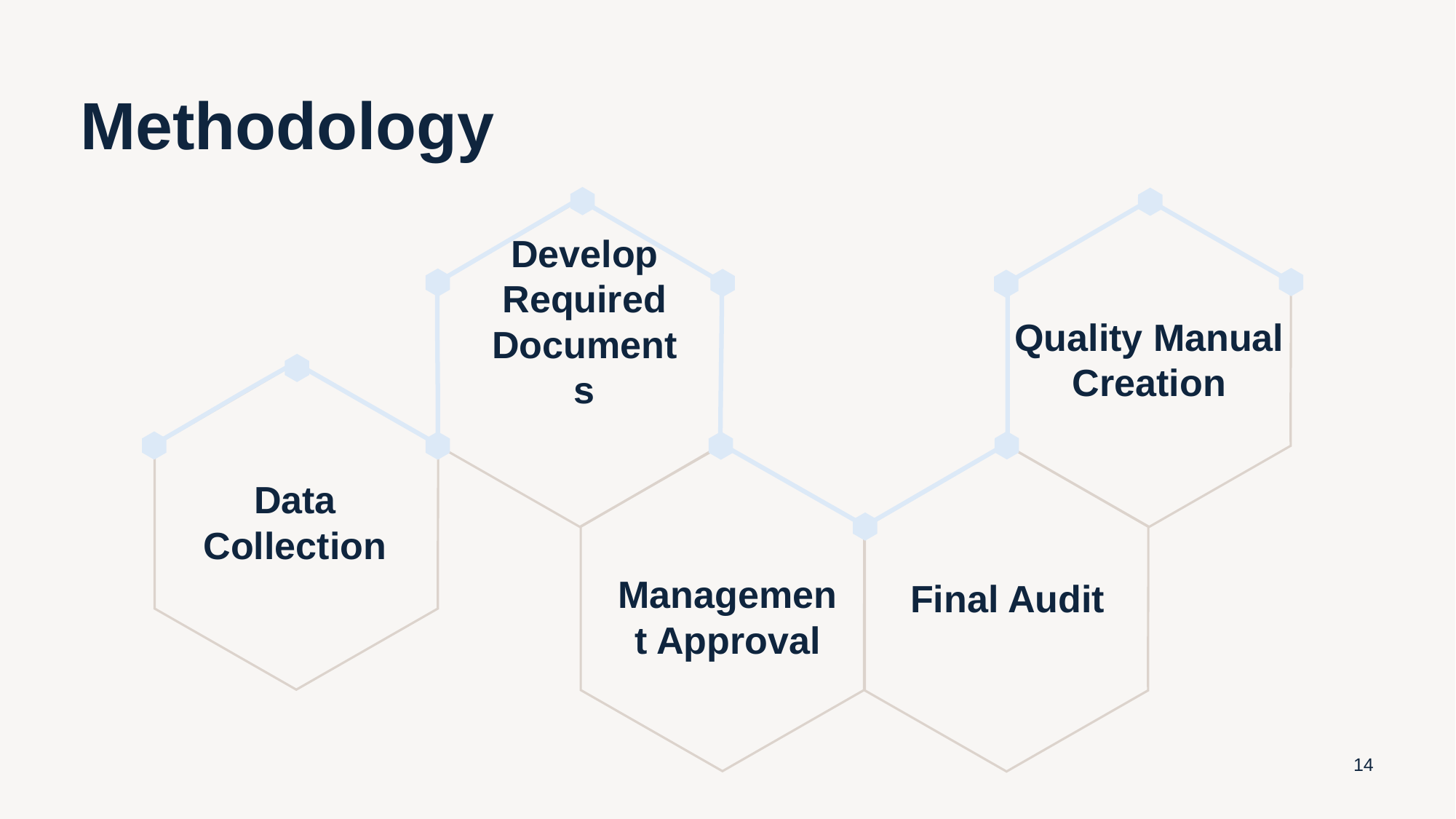

# Methodology
Quality Manual Creation
Develop Required Documents
Data Collection
Final Audit

Management Approval
14